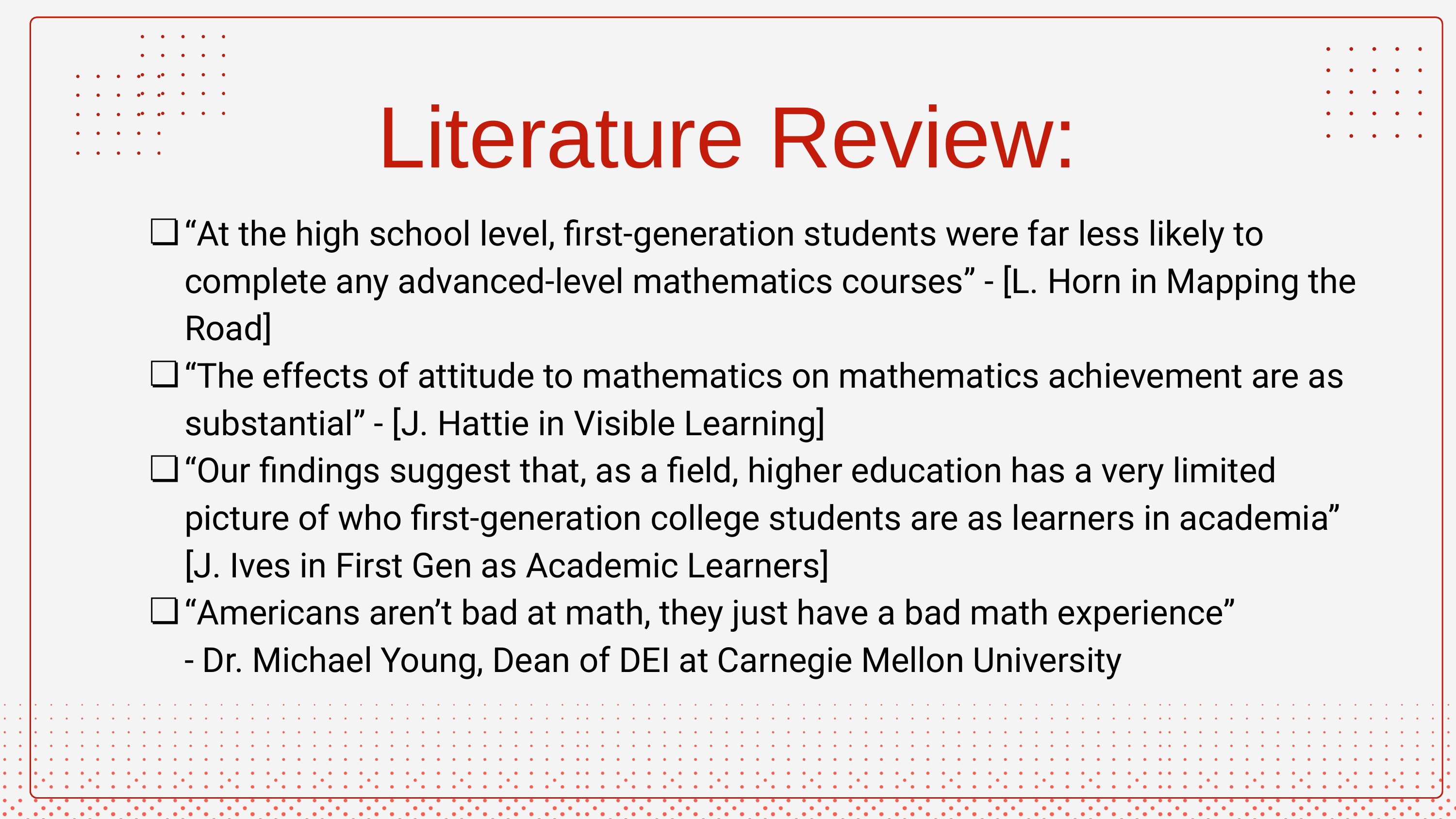

Literature Review:

“At the high school level, first-generation students were far less likely to complete any advanced-level mathematics courses” - [L. Horn in Mapping the Road]
“The effects of attitude to mathematics on mathematics achievement are as substantial” - [J. Hattie in Visible Learning]
“Our findings suggest that, as a field, higher education has a very limited picture of who first-generation college students are as learners in academia” [J. Ives in First Gen as Academic Learners]
“Americans aren’t bad at math, they just have a bad math experience”
- Dr. Michael Young, Dean of DEI at Carnegie Mellon University